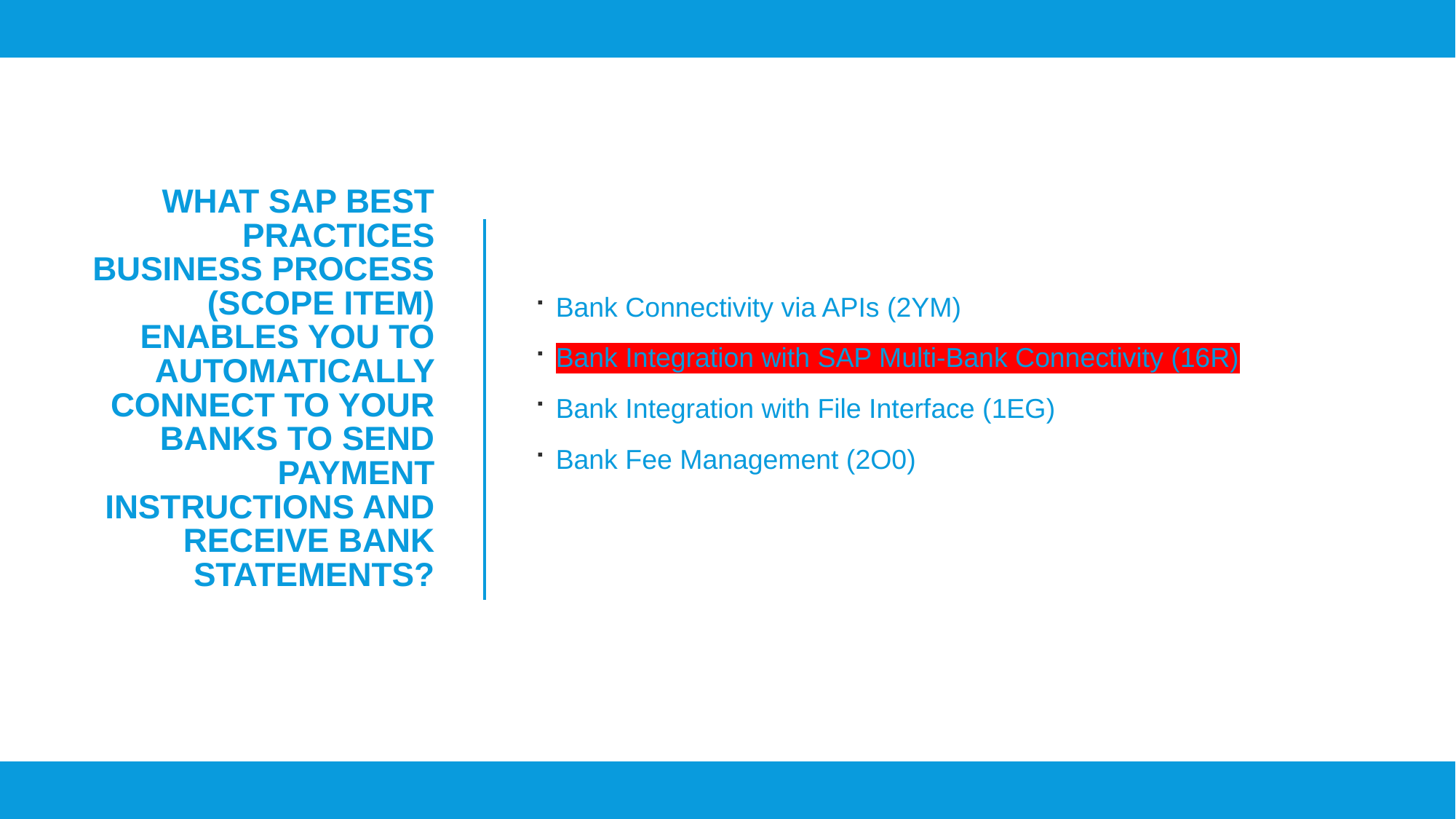

Bank Connectivity via APIs (2YM)
Bank Integration with SAP Multi-Bank Connectivity (16R)
Bank Integration with File Interface (1EG)
Bank Fee Management (2O0)

# What SAP Best Practices business process (scope item) enables you to automatically connect to your banks to send payment instructions and receive bank statements?